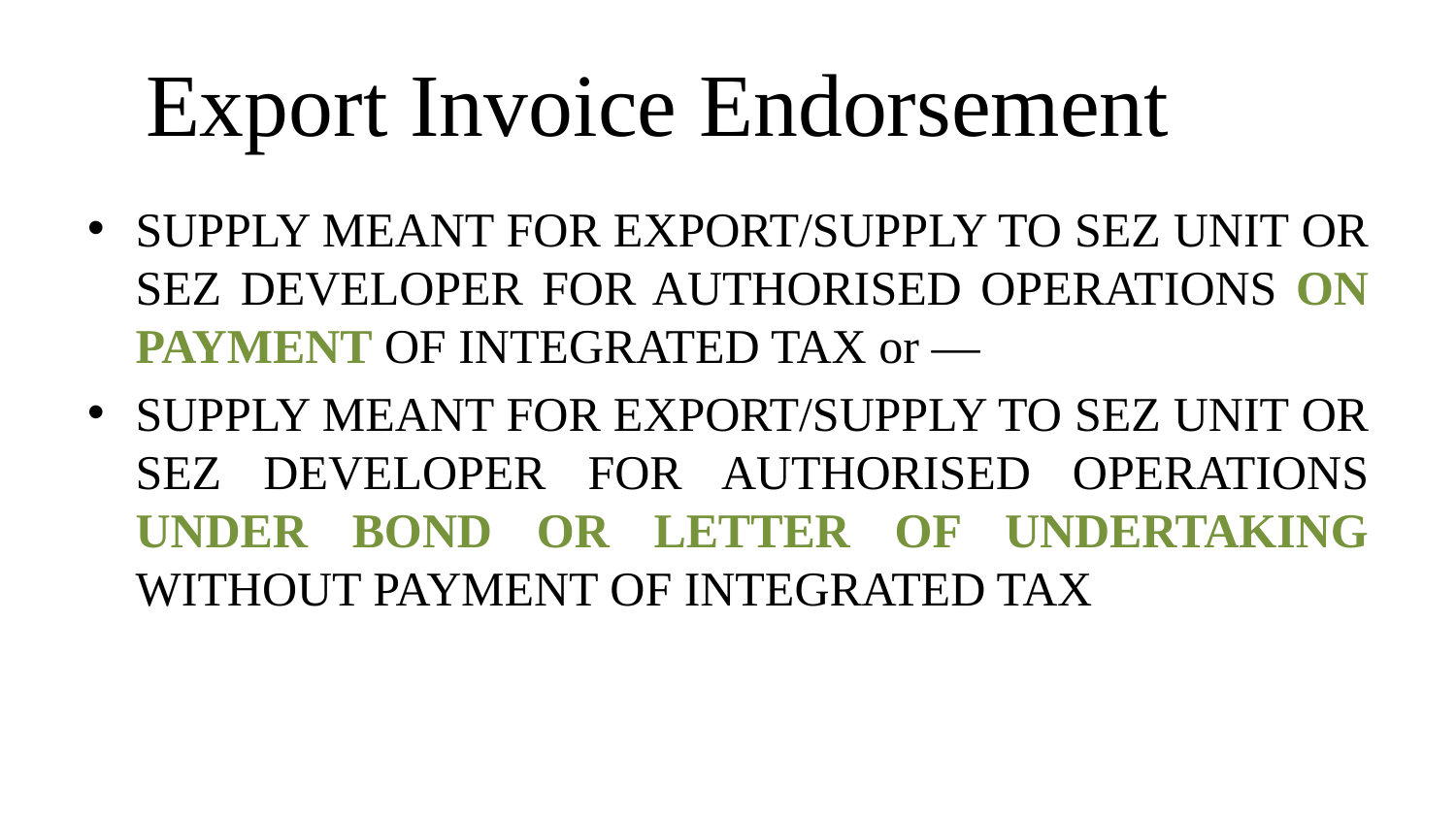

# Export Invoice Endorsement
SUPPLY MEANT FOR EXPORT/SUPPLY TO SEZ UNIT OR SEZ DEVELOPER FOR AUTHORISED OPERATIONS ON PAYMENT OF INTEGRATED TAX or ―
SUPPLY MEANT FOR EXPORT/SUPPLY TO SEZ UNIT OR SEZ DEVELOPER FOR AUTHORISED OPERATIONS UNDER BOND OR LETTER OF UNDERTAKING WITHOUT PAYMENT OF INTEGRATED TAX